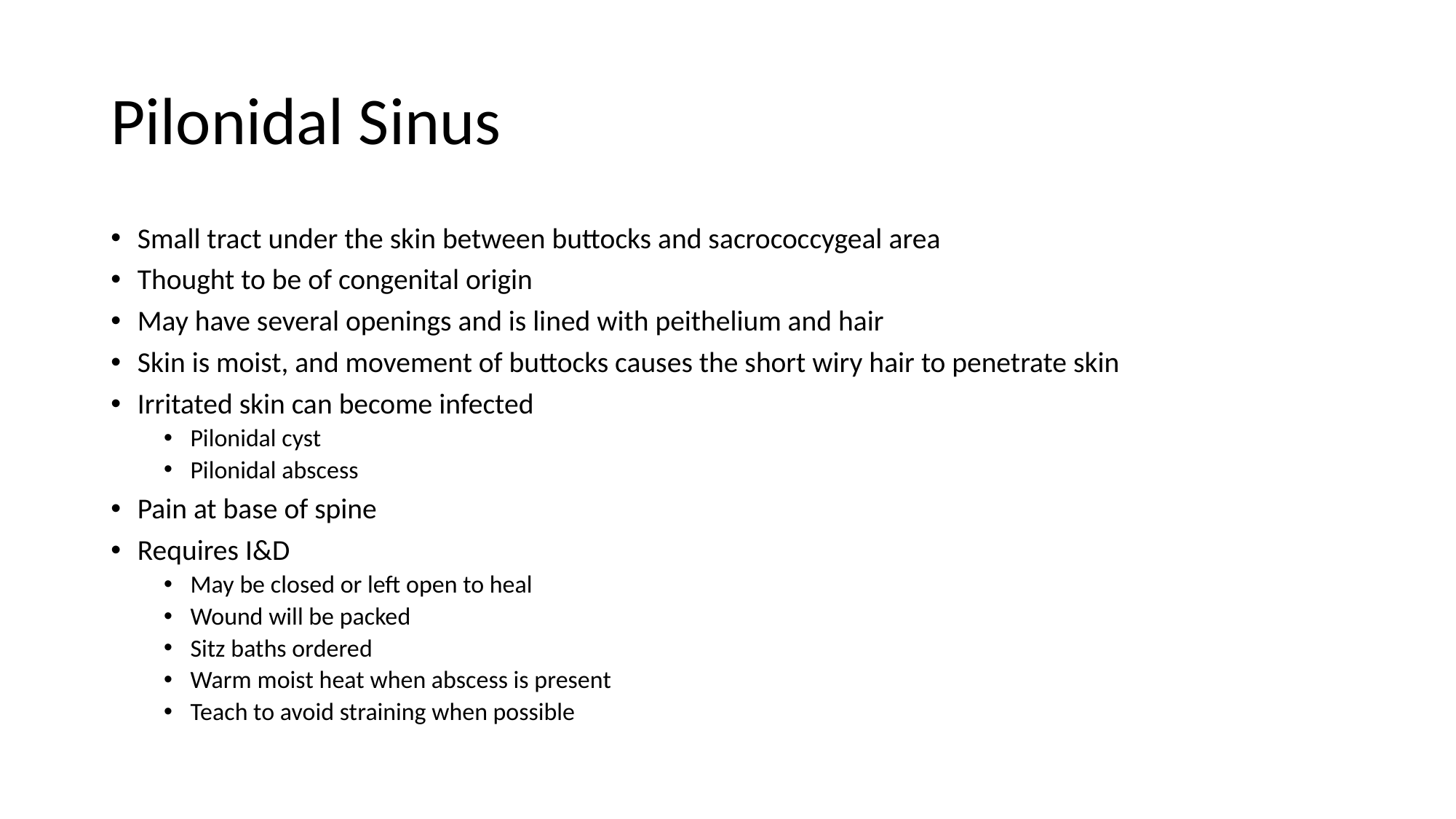

# Pilonidal Sinus
Small tract under the skin between buttocks and sacrococcygeal area
Thought to be of congenital origin
May have several openings and is lined with peithelium and hair
Skin is moist, and movement of buttocks causes the short wiry hair to penetrate skin
Irritated skin can become infected
Pilonidal cyst
Pilonidal abscess
Pain at base of spine
Requires I&D
May be closed or left open to heal
Wound will be packed
Sitz baths ordered
Warm moist heat when abscess is present
Teach to avoid straining when possible